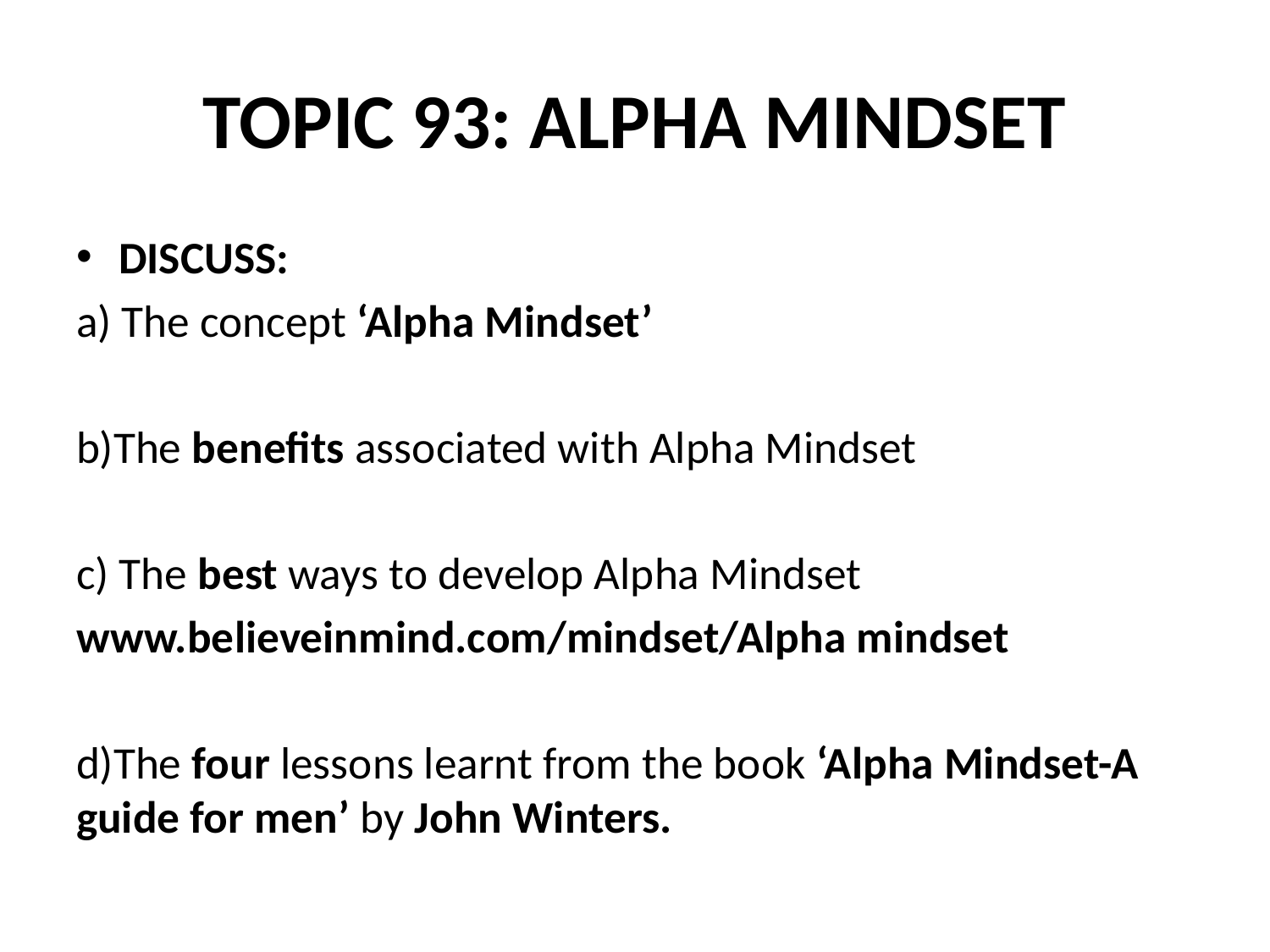

# TOPIC 93: ALPHA MINDSET
DISCUSS:
a) The concept ‘Alpha Mindset’

b)The benefits associated with Alpha Mindset

c) The best ways to develop Alpha Mindset
www.believeinmind.com/mindset/Alpha mindset

d)The four lessons learnt from the book ‘Alpha Mindset-A guide for men’ by John Winters.